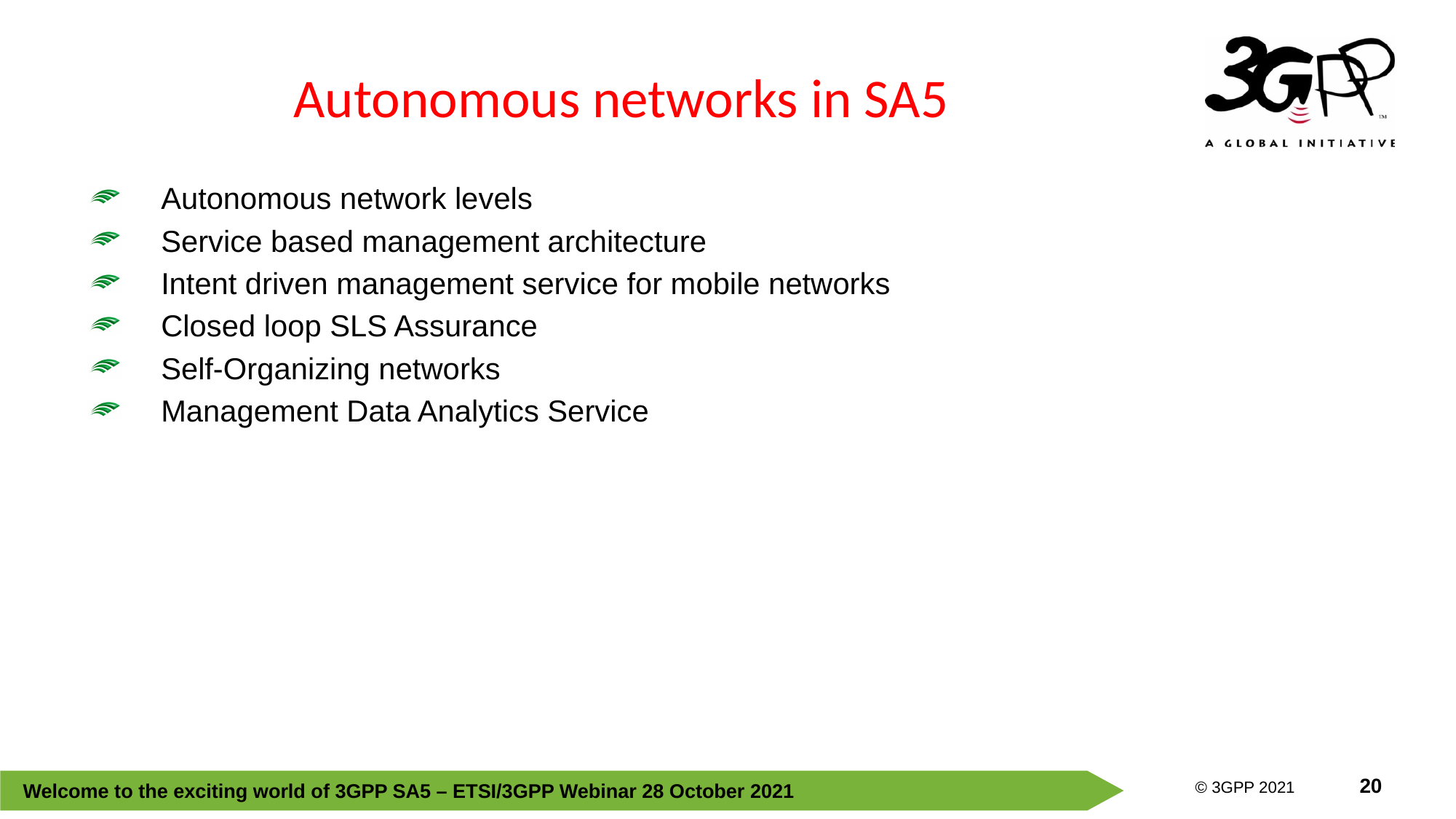

# Autonomous networks in SA5
Autonomous network levels
Service based management architecture
Intent driven management service for mobile networks
Closed loop SLS Assurance
Self-Organizing networks
Management Data Analytics Service